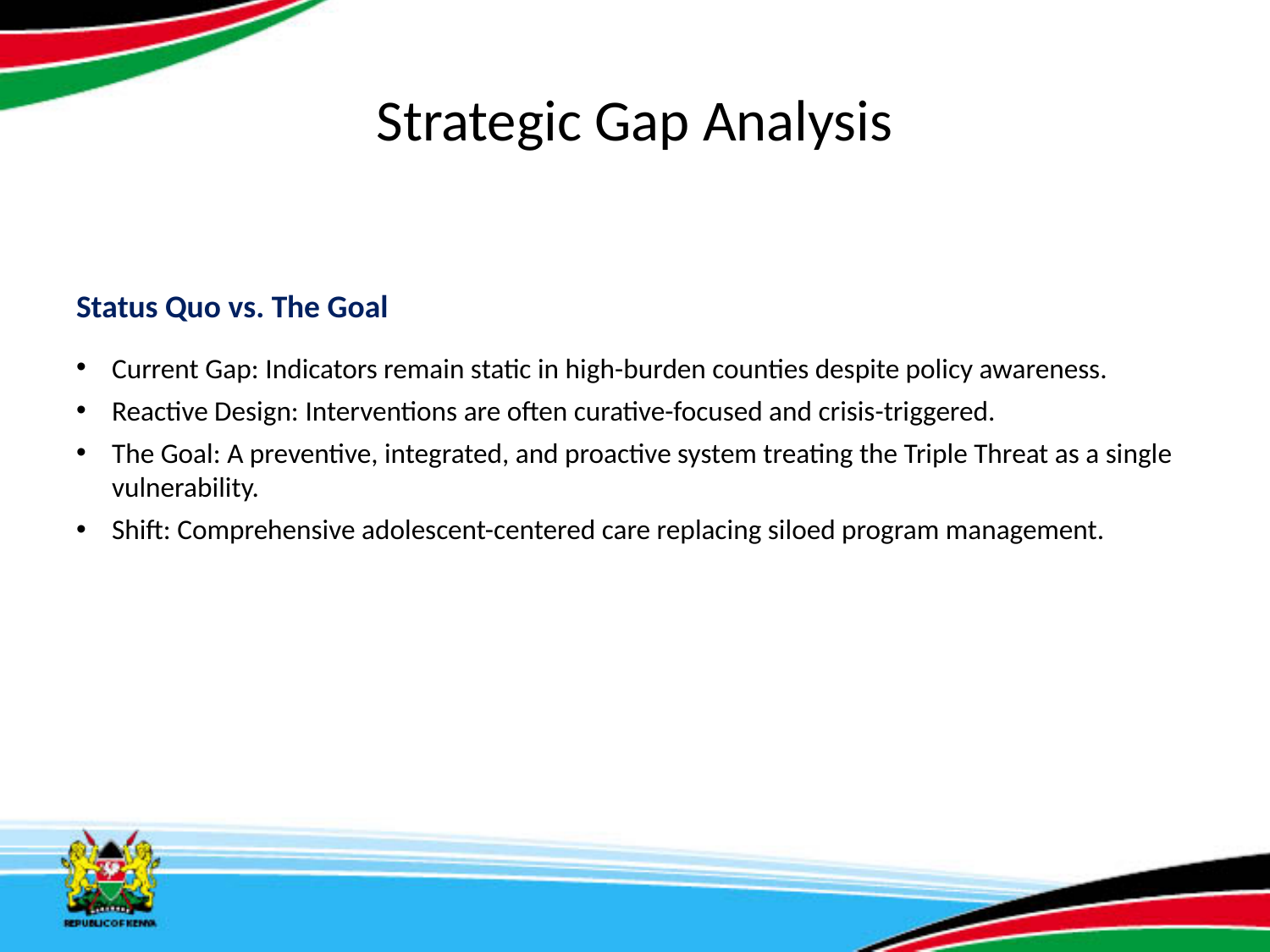

# Strategic Gap Analysis

Status Quo vs. The Goal
Current Gap: Indicators remain static in high-burden counties despite policy awareness.
Reactive Design: Interventions are often curative-focused and crisis-triggered.
The Goal: A preventive, integrated, and proactive system treating the Triple Threat as a single vulnerability.
Shift: Comprehensive adolescent-centered care replacing siloed program management.